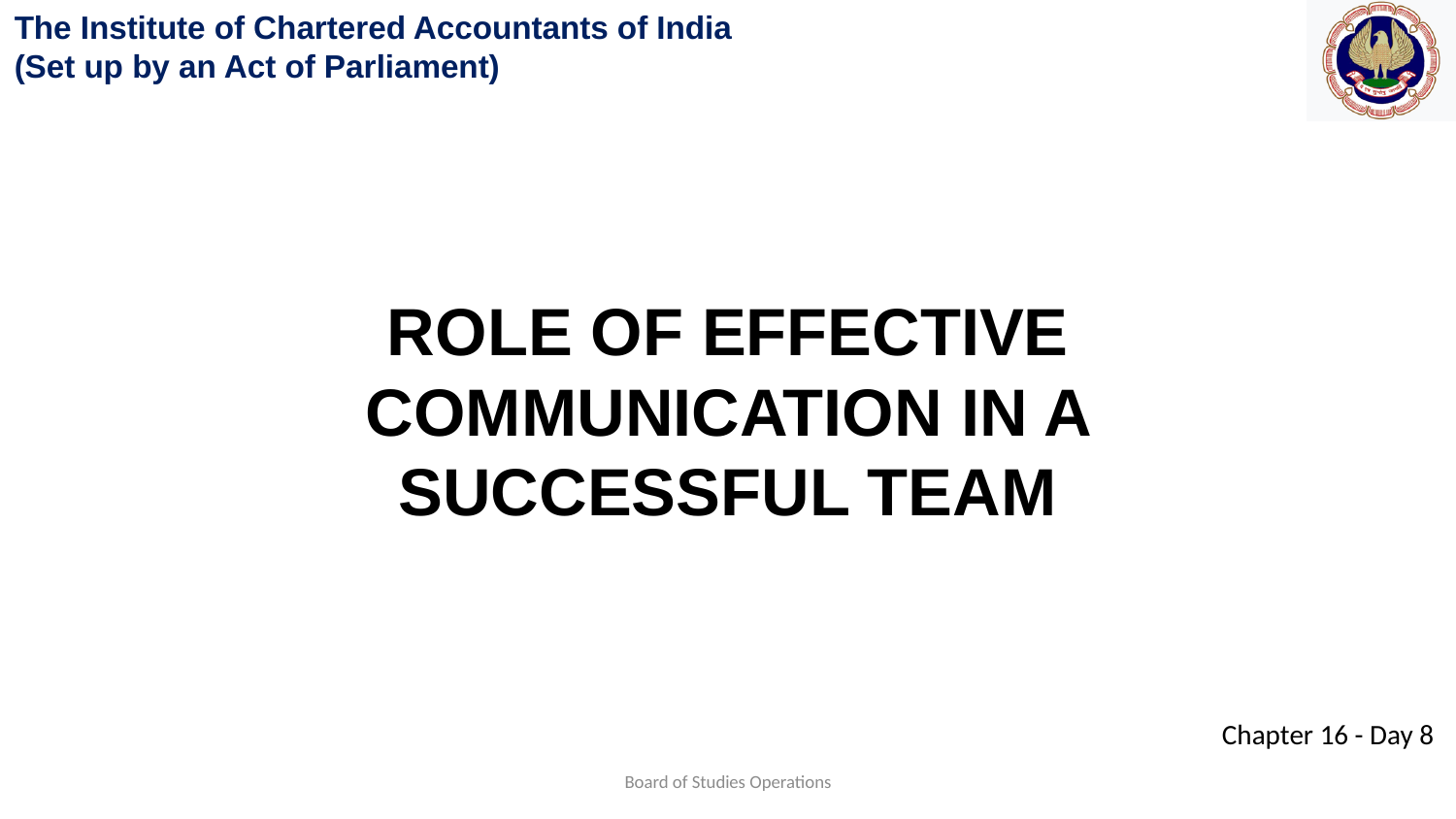

ROLE OF EFFECTIVE COMMUNICATION IN A SUCCESSFUL TEAM
Board of Studies Operations